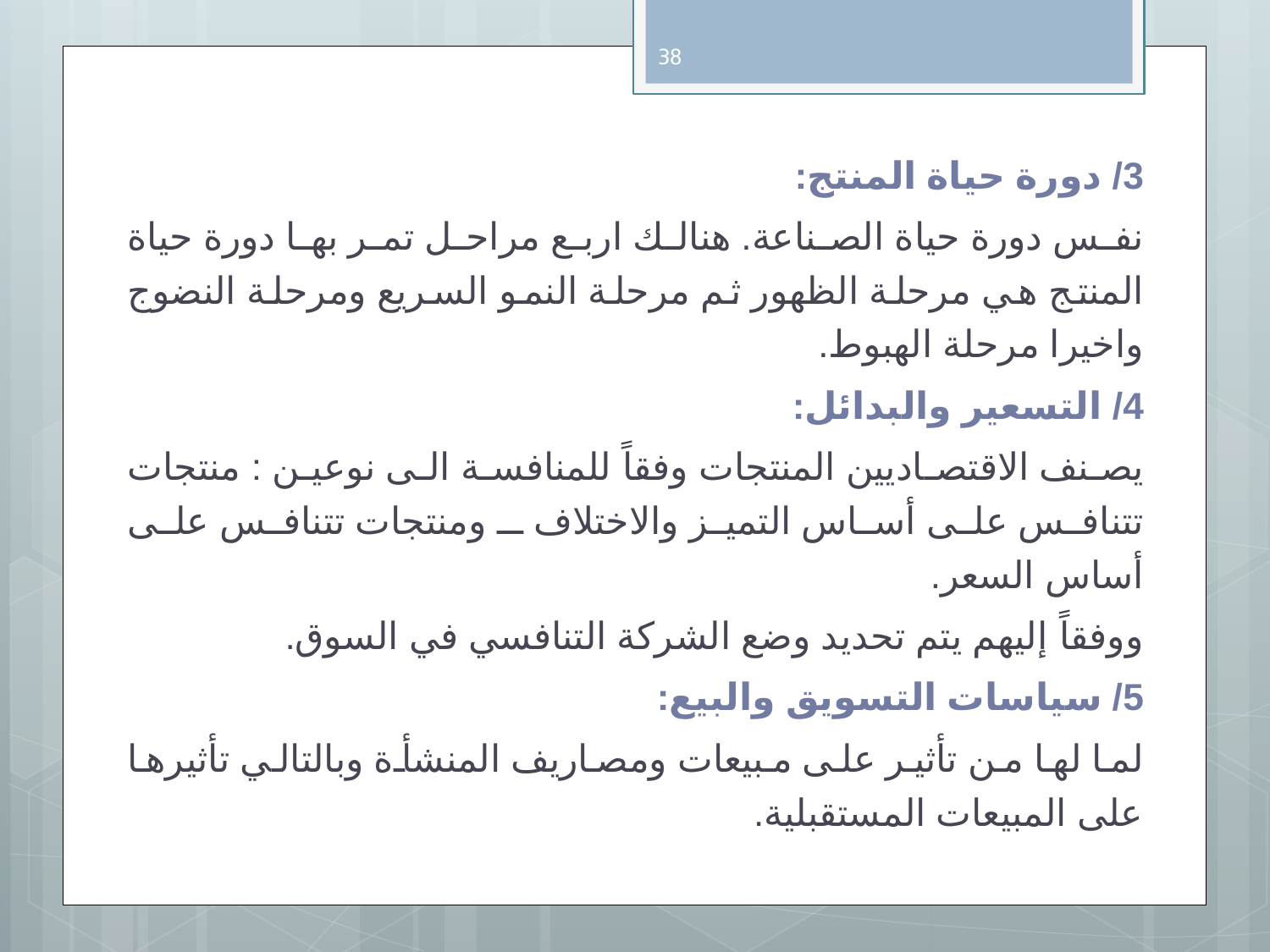

38
3/ دورة حياة المنتج:
نفس دورة حياة الصناعة. هنالك اربع مراحل تمر بها دورة حياة المنتج هي مرحلة الظهور ثم مرحلة النمو السريع ومرحلة النضوج واخيرا مرحلة الهبوط.
4/ التسعير والبدائل:
يصنف الاقتصاديين المنتجات وفقاً للمنافسة الى نوعين : منتجات تتنافس على أساس التميز والاختلاف ـ ومنتجات تتنافس على أساس السعر.
ووفقاً إليهم يتم تحديد وضع الشركة التنافسي في السوق.
5/ سياسات التسويق والبيع:
لما لها من تأثير على مبيعات ومصاريف المنشأة وبالتالي تأثيرها على المبيعات المستقبلية.